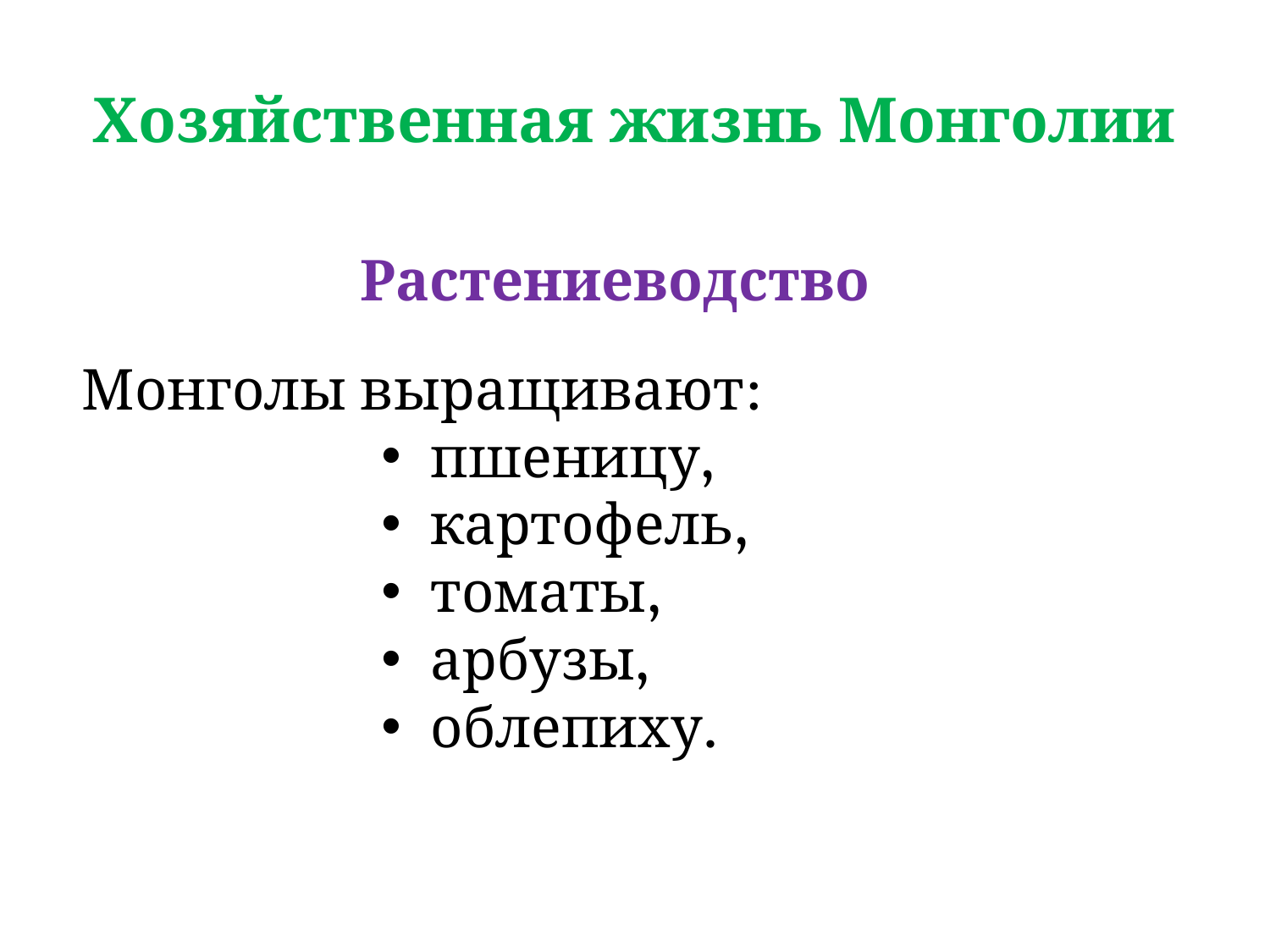

# Хозяйственная жизнь Монголии
Растениеводство
Монголы выращивают:
пшеницу,
картофель,
томаты,
арбузы,
облепиху.